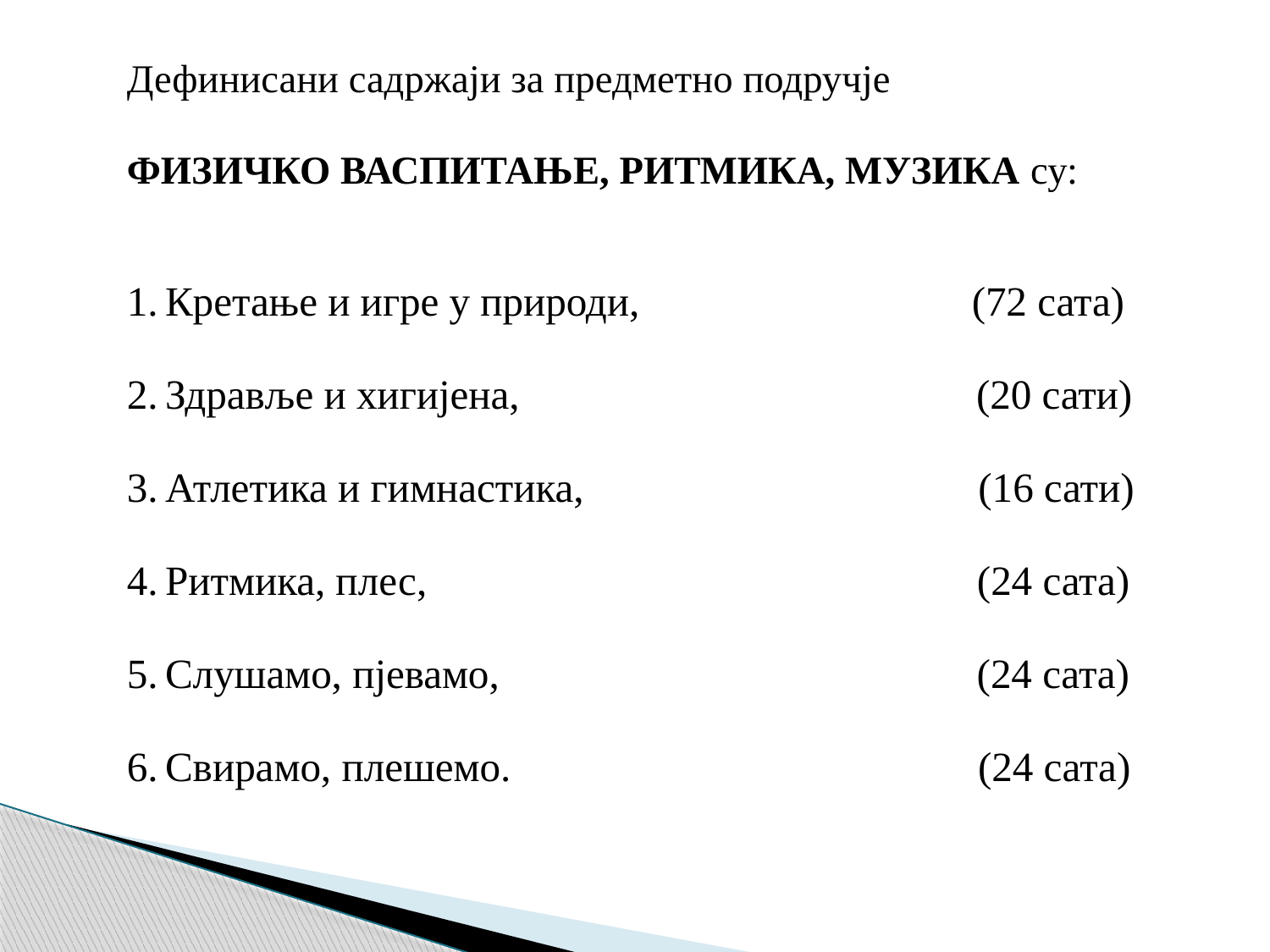

Дефинисани садржаји за предметно подручје

ФИЗИЧКО ВАСПИТАЊЕ, РИТМИКА, МУЗИКА су:

Кретање и игре у природи,                                (72 сата)
Здравље и хигијена,                                            (20 сати)
Атлетика и гимнастика,                                      (16 сати)
Ритмика, плес,                                                     (24 сата)
Слушамо, пјевамо,                                              (24 сата)
Свирамо, плешемо.                                             (24 сата)